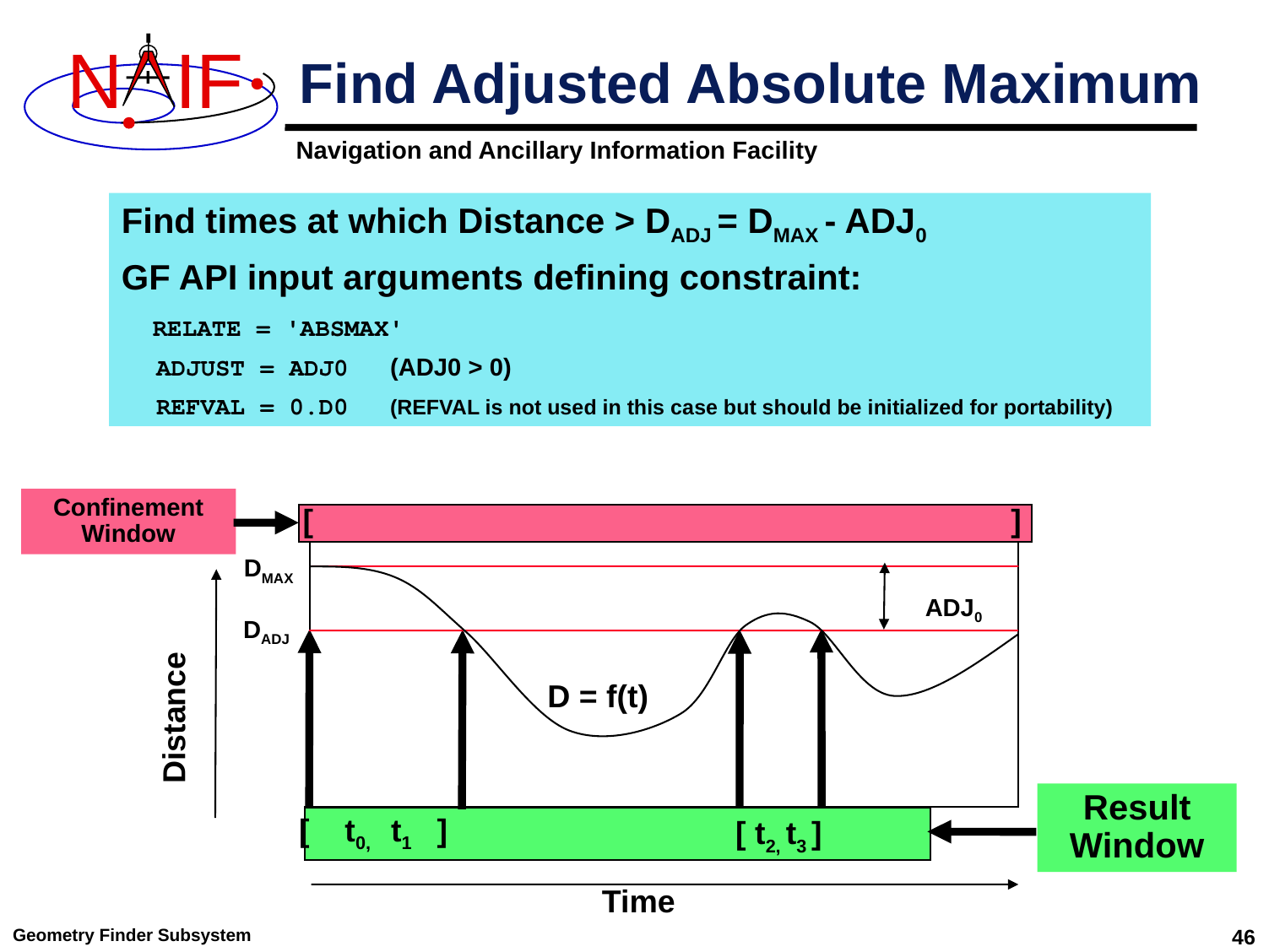

# Find Adjusted Absolute Maximum
Find times at which Distance > DADJ = DMAX - ADJ0
GF API input arguments defining constraint:
    RELATE = 'ABSMAX'
     ADJUST = ADJ0      (ADJ0 > 0)
     REFVAL = 0.D0      (REFVAL is not used in this case but should be initialized for portability)
Confinement Window
[                                                                               ]

DMAX

ADJ0
DADJ

D = f(t)
Distance
Result Window
[    t0,    t1     ]

[ t2, t3 ]

Time

Geometry Finder Subsystem
46